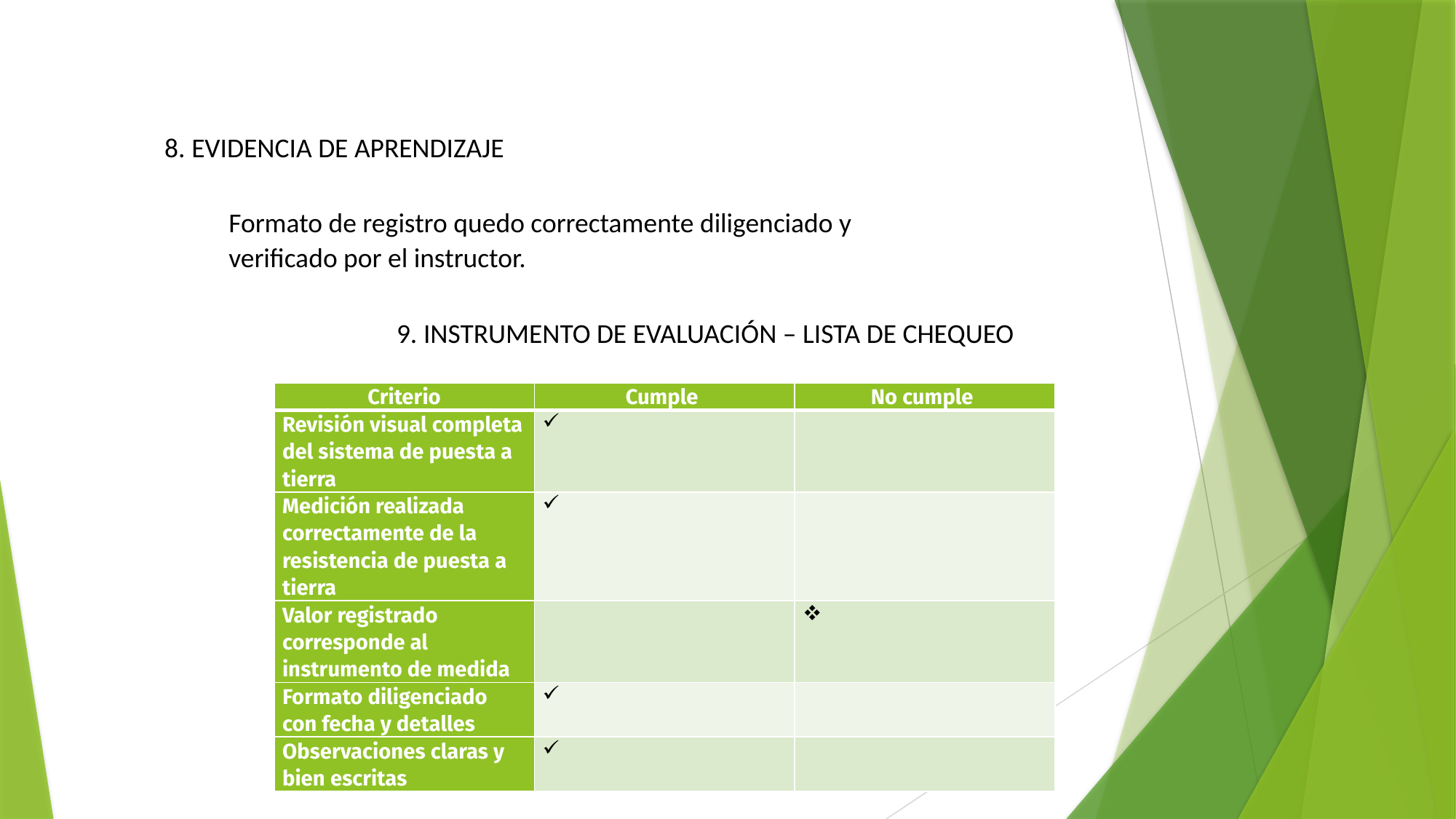

8. EVIDENCIA DE APRENDIZAJE
Formato de registro quedo correctamente diligenciado y verificado por el instructor.
9. INSTRUMENTO DE EVALUACIÓN – LISTA DE CHEQUEO
| Criterio | Cumple | No cumple |
| --- | --- | --- |
| Revisión visual completa del sistema de puesta a tierra |  |  |
| Medición realizada correctamente de la resistencia de puesta a tierra |  |  |
| Valor registrado corresponde al instrumento de medida |  |  |
| Formato diligenciado con fecha y detalles |  |  |
| Observaciones claras y bien escritas |  |  |